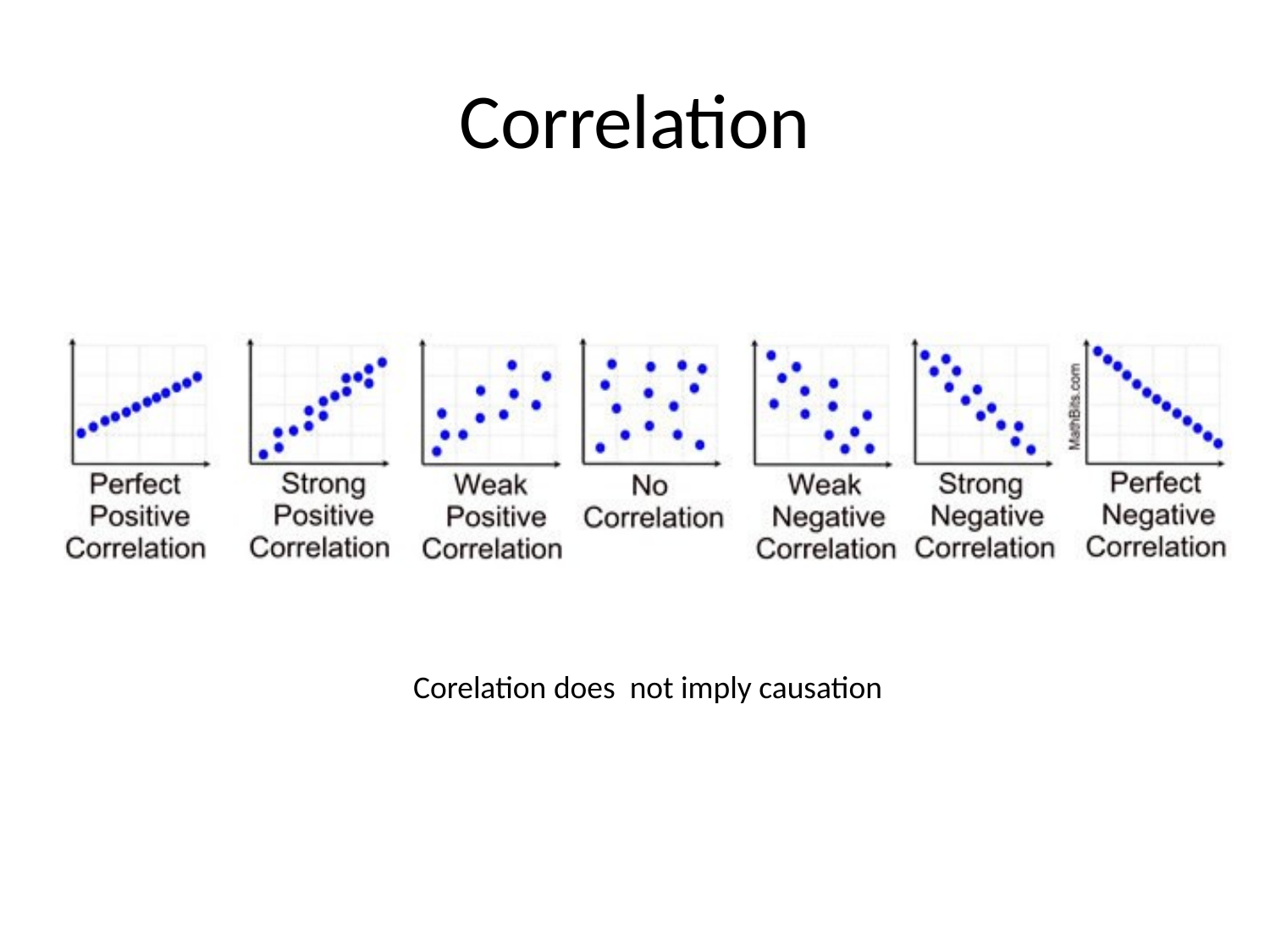

# Correlation

Corelation does  not imply causation